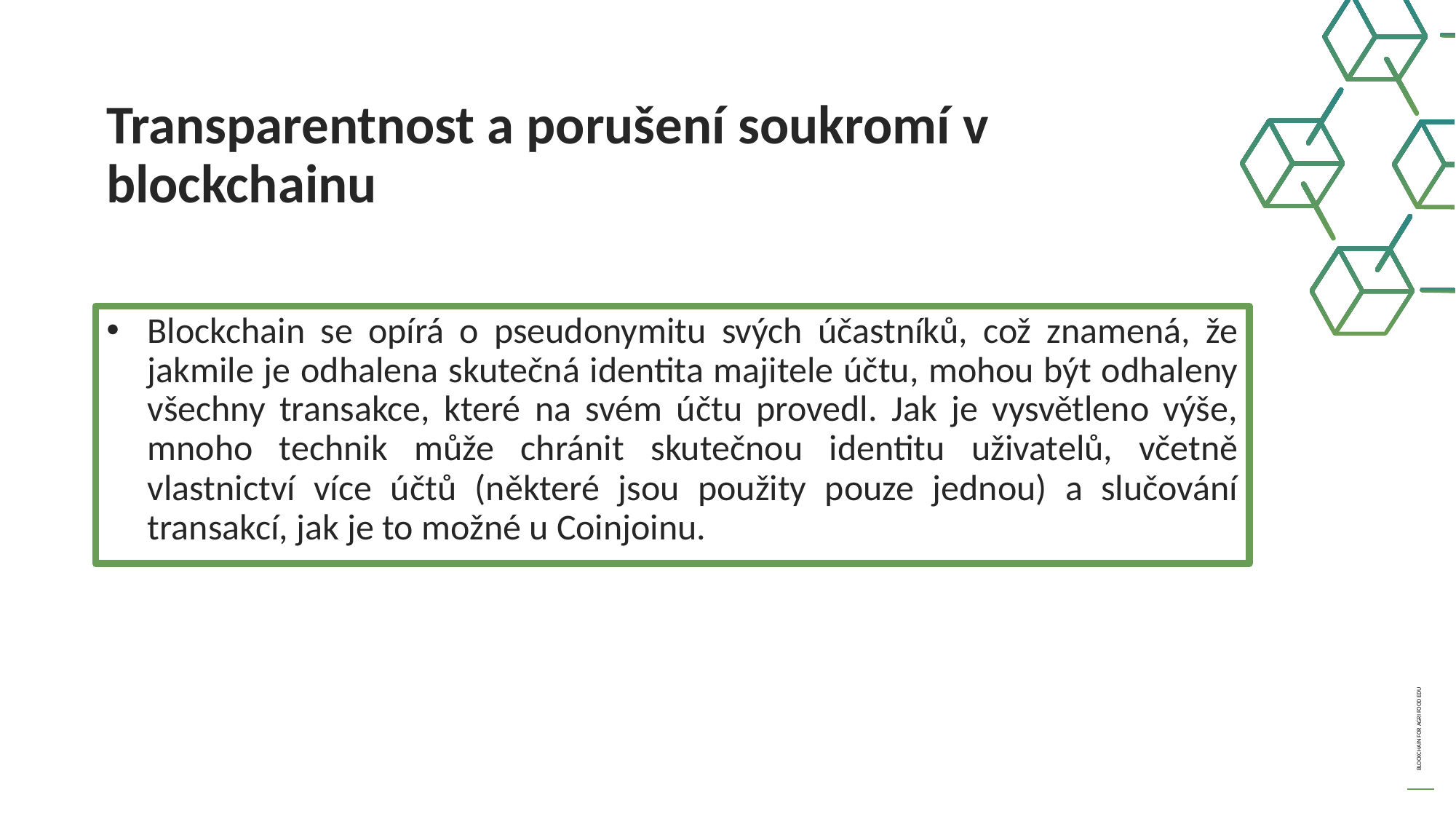

Transparentnost a porušení soukromí v blockchainu
Blockchain se opírá o pseudonymitu svých účastníků, což znamená, že jakmile je odhalena skutečná identita majitele účtu, mohou být odhaleny všechny transakce, které na svém účtu provedl. Jak je vysvětleno výše, mnoho technik může chránit skutečnou identitu uživatelů, včetně vlastnictví více účtů (některé jsou použity pouze jednou) a slučování transakcí, jak je to možné u Coinjoinu.